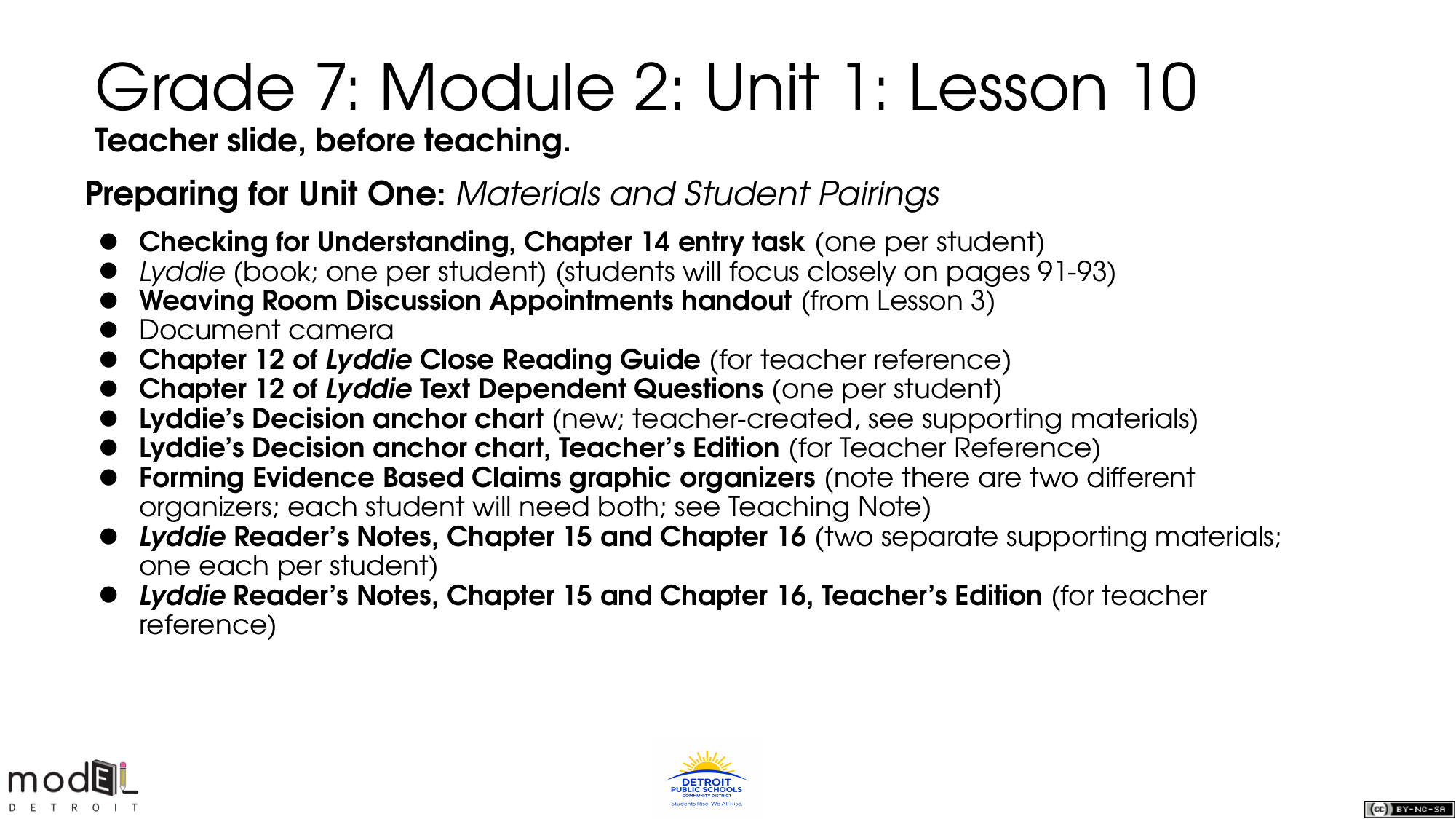

Grade 7: Module 2: Unit 1: Lesson 10
Teacher slide, before teaching.
Preparing for Unit One: Materials and Student Pairings
Checking for Understanding, Chapter 14 entry task (one per student)
Lyddie (book; one per student) (students will focus closely on pages 91-93)
Weaving Room Discussion Appointments handout (from Lesson 3)
Document camera
Chapter 12 of Lyddie Close Reading Guide (for teacher reference)
Chapter 12 of Lyddie Text Dependent Questions (one per student)
Lyddie’s Decision anchor chart (new; teacher-created, see supporting materials)
Lyddie’s Decision anchor chart, Teacher’s Edition (for Teacher Reference)
Forming Evidence Based Claims graphic organizers (note there are two different organizers; each student will need both; see Teaching Note)
Lyddie Reader’s Notes, Chapter 15 and Chapter 16 (two separate supporting materials; one each per student)
Lyddie Reader’s Notes, Chapter 15 and Chapter 16, Teacher’s Edition (for teacher reference)